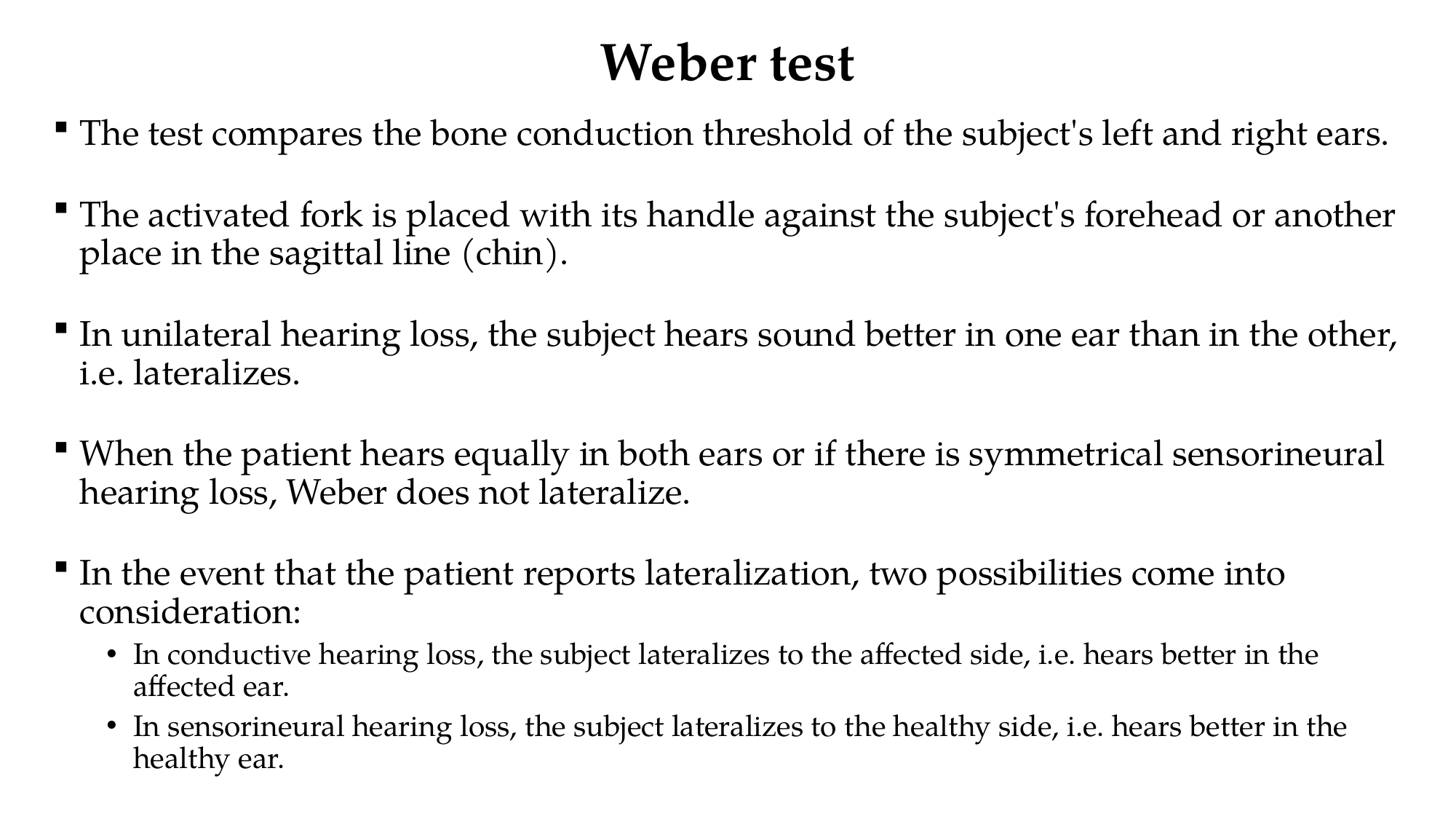

Weber test
The test compares the bone conduction threshold of the subject's left and right ears.

The activated fork is placed with its handle against the subject's forehead or another place in the sagittal line (chin).

In unilateral hearing loss, the subject hears sound better in one ear than in the other, i.e. lateralizes.

When the patient hears equally in both ears or if there is symmetrical sensorineural hearing loss, Weber does not lateralize.

In the event that the patient reports lateralization, two possibilities come into consideration:
In conductive hearing loss, the subject lateralizes to the affected side, i.e. hears better in the affected ear.
In sensorineural hearing loss, the subject lateralizes to the healthy side, i.e. hears better in the healthy ear.